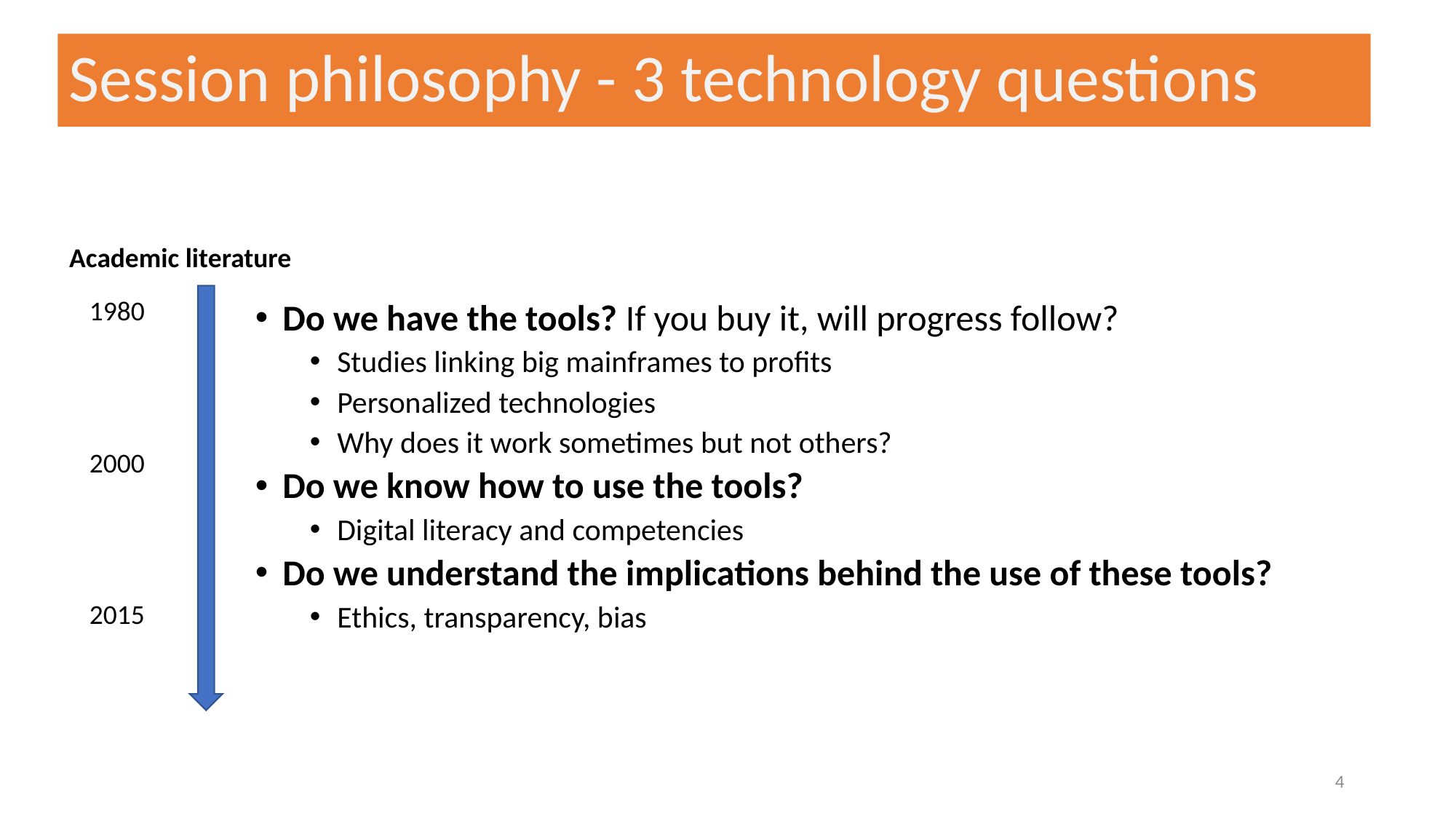

Session philosophy - 3 technology questions
Academic literature

1980
Do we have the tools? If you buy it, will progress follow?
Studies linking big mainframes to profits
Personalized technologies
Why does it work sometimes but not others?
Do we know how to use the tools?
Digital literacy and competencies
Do we understand the implications behind the use of these tools?
Ethics, transparency, bias
2000
2015
4